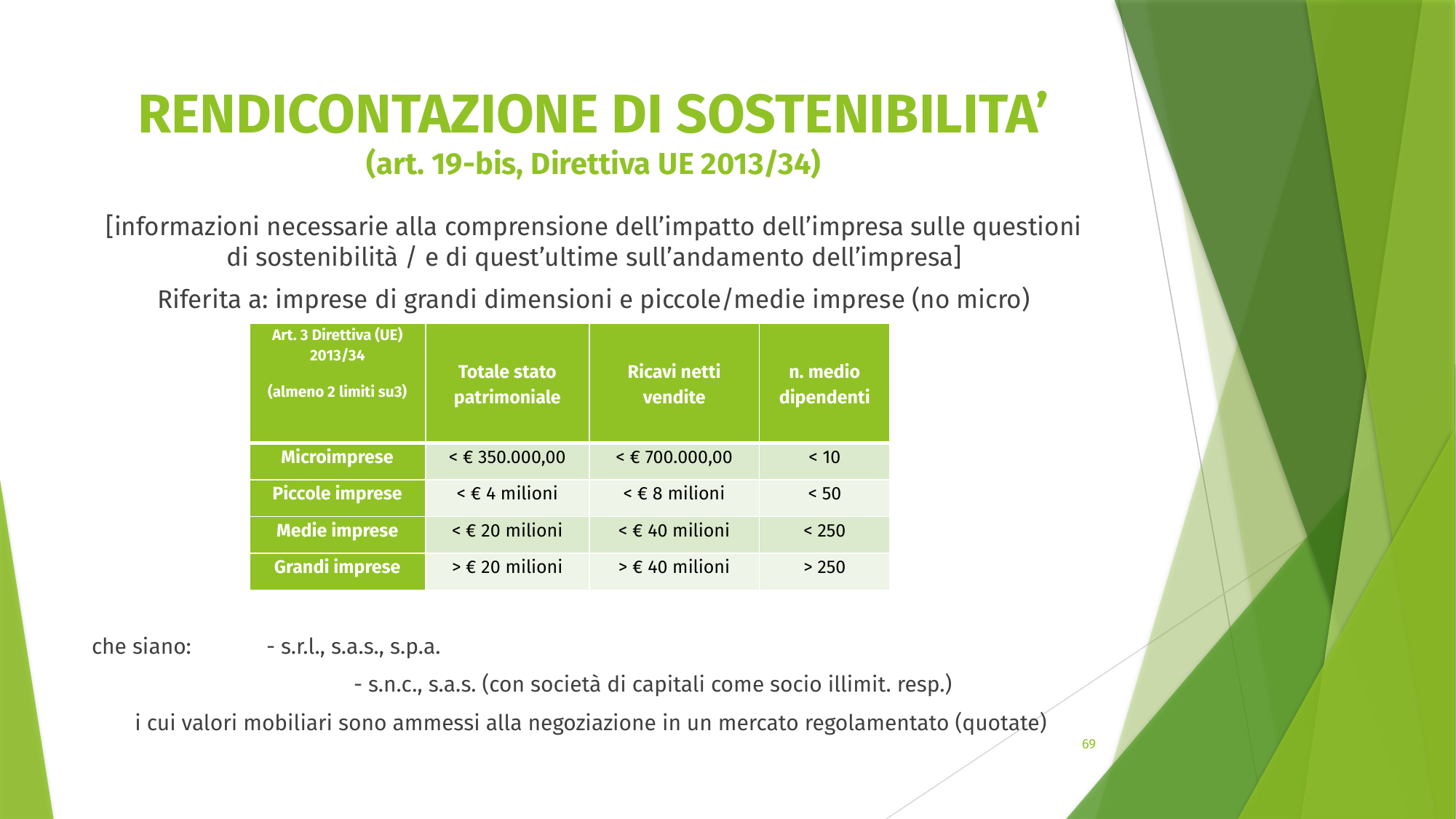

# RENDICONTAZIONE DI SOSTENIBILITA’ (art. 19-bis, Direttiva UE 2013/34)
[informazioni necessarie alla comprensione dell’impatto dell’impresa sulle questioni di sostenibilità / e di quest’ultime sull’andamento dell’impresa]
Riferita a: imprese di grandi dimensioni e piccole/medie imprese (no micro)

che siano:	- s.r.l., s.a.s., s.p.a.
			- s.n.c., s.a.s. (con società di capitali come socio illimit. resp.)
i cui valori mobiliari sono ammessi alla negoziazione in un mercato regolamentato (quotate)

| Art. 3 Direttiva (UE) 2013/34 (almeno 2 limiti su3) | Totale stato patrimoniale | Ricavi netti vendite | n. medio dipendenti |
| --- | --- | --- | --- |
| Microimprese | < € 350.000,00 | < € 700.000,00 | < 10 |
| Piccole imprese | < € 4 milioni | < € 8 milioni | < 50 |
| Medie imprese | < € 20 milioni | < € 40 milioni | < 250 |
| Grandi imprese | > € 20 milioni | > € 40 milioni | > 250 |
69